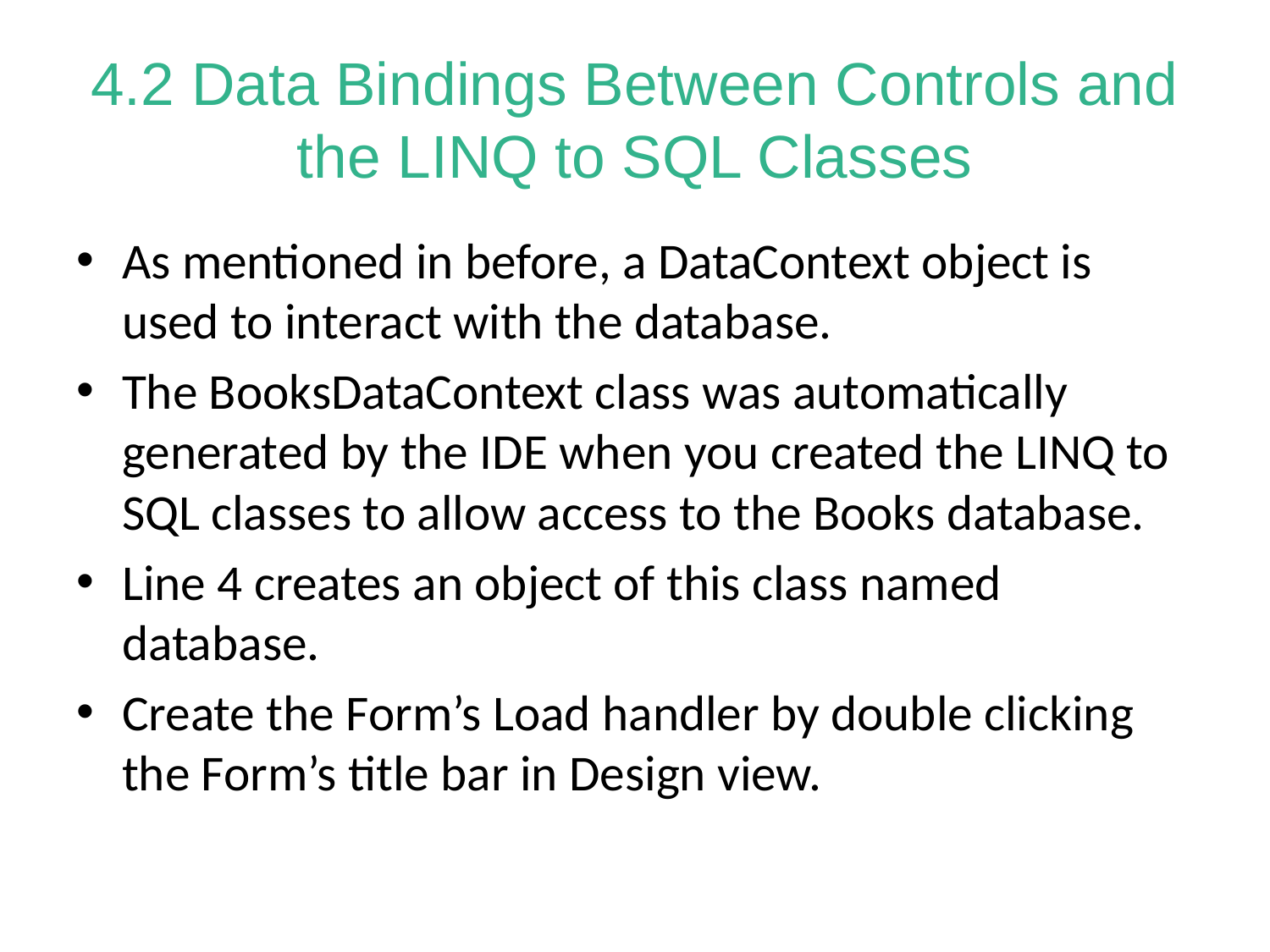

# 4.2 Data Bindings Between Controls and the LINQ to SQL Classes
As mentioned in before, a DataContext object is used to interact with the database.
The BooksDataContext class was automatically generated by the IDE when you created the LINQ to SQL classes to allow access to the Books database.
Line 4 creates an object of this class named database.
Create the Form’s Load handler by double clicking the Form’s title bar in Design view.